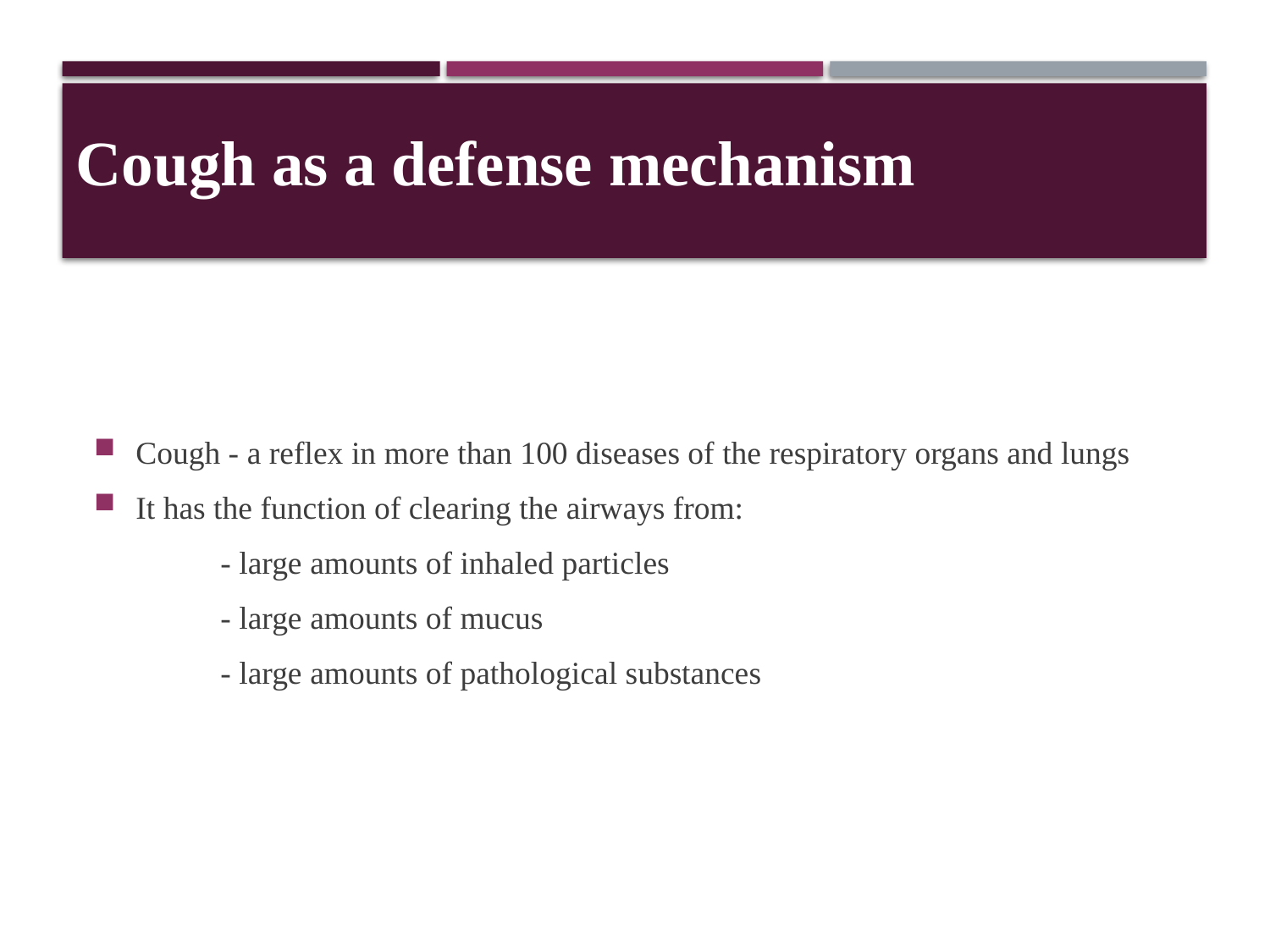

Cough as a defense mechanism
Cough - a reflex in more than 100 diseases of the respiratory organs and lungs
It has the function of clearing the airways from:
	- large amounts of inhaled particles
	- large amounts of mucus
	- large amounts of pathological substances